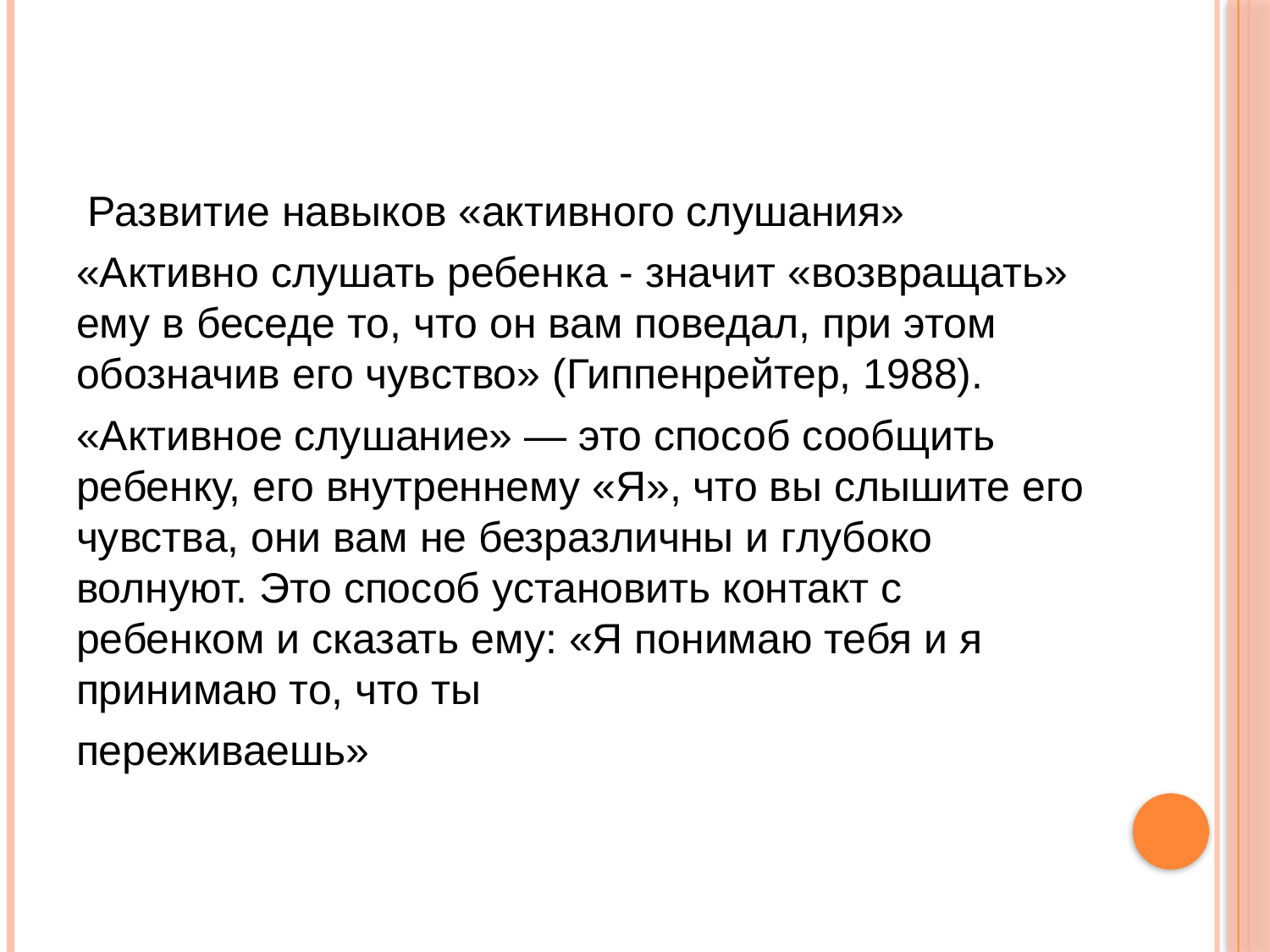

Развитие навыков «активного слушания»
«Активно слушать ребенка - значит «возвращать» ему в беседе то, что он вам поведал, при этом обозначив его чувство» (Гиппенрейтер, 1988).
«Активное слушание» — это способ сообщить ребенку, его внутреннему «Я», что вы слышите его чувства, они вам не безразличны и глубоко волнуют. Это способ установить контакт с ребенком и сказать ему: «Я понимаю тебя и я принимаю то, что ты
переживаешь»